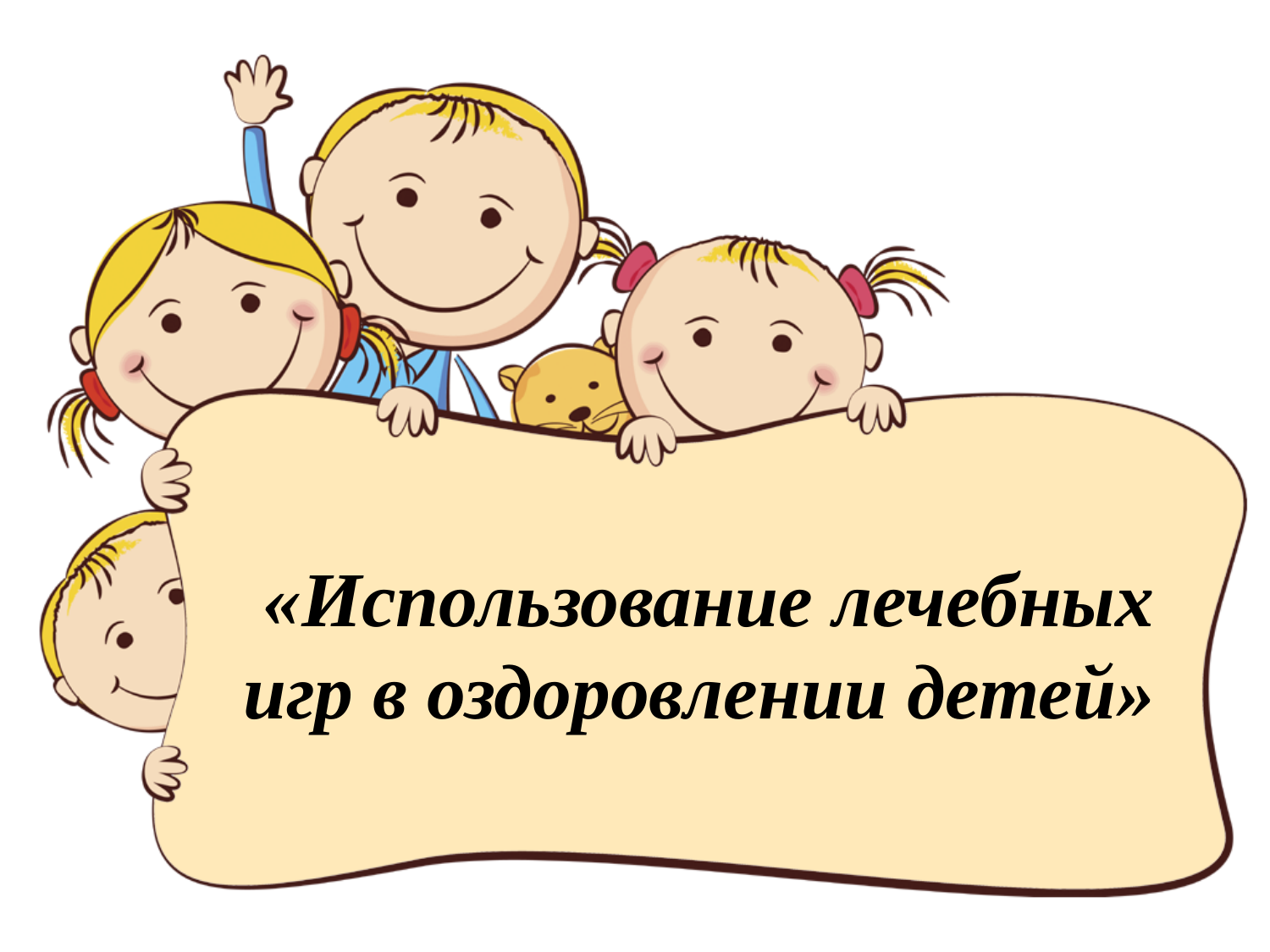

# «Использование лечебных игр в оздоровлении детей»